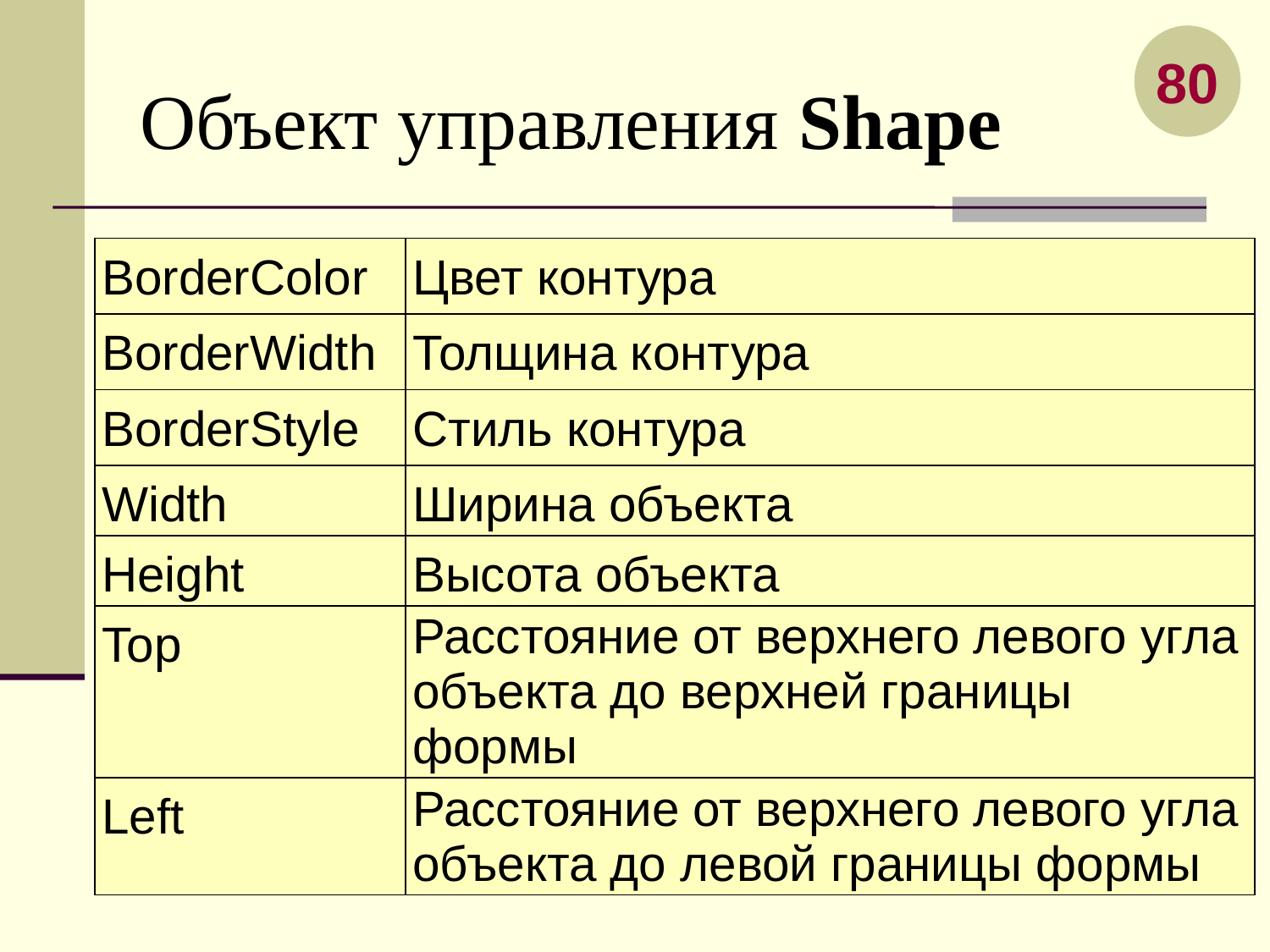

80
# Объект управления Shape
| BorderColor | Цвет контура |
| --- | --- |
| BorderWidth | Толщина контура |
| BorderStyle | Стиль контура |
| Width | Ширина объекта |
| Height | Высота объекта |
| Top | Расстояние от верхнего левого угла объекта до верхней границы формы |
| Left | Расстояние от верхнего левого угла объекта до левой границы формы |